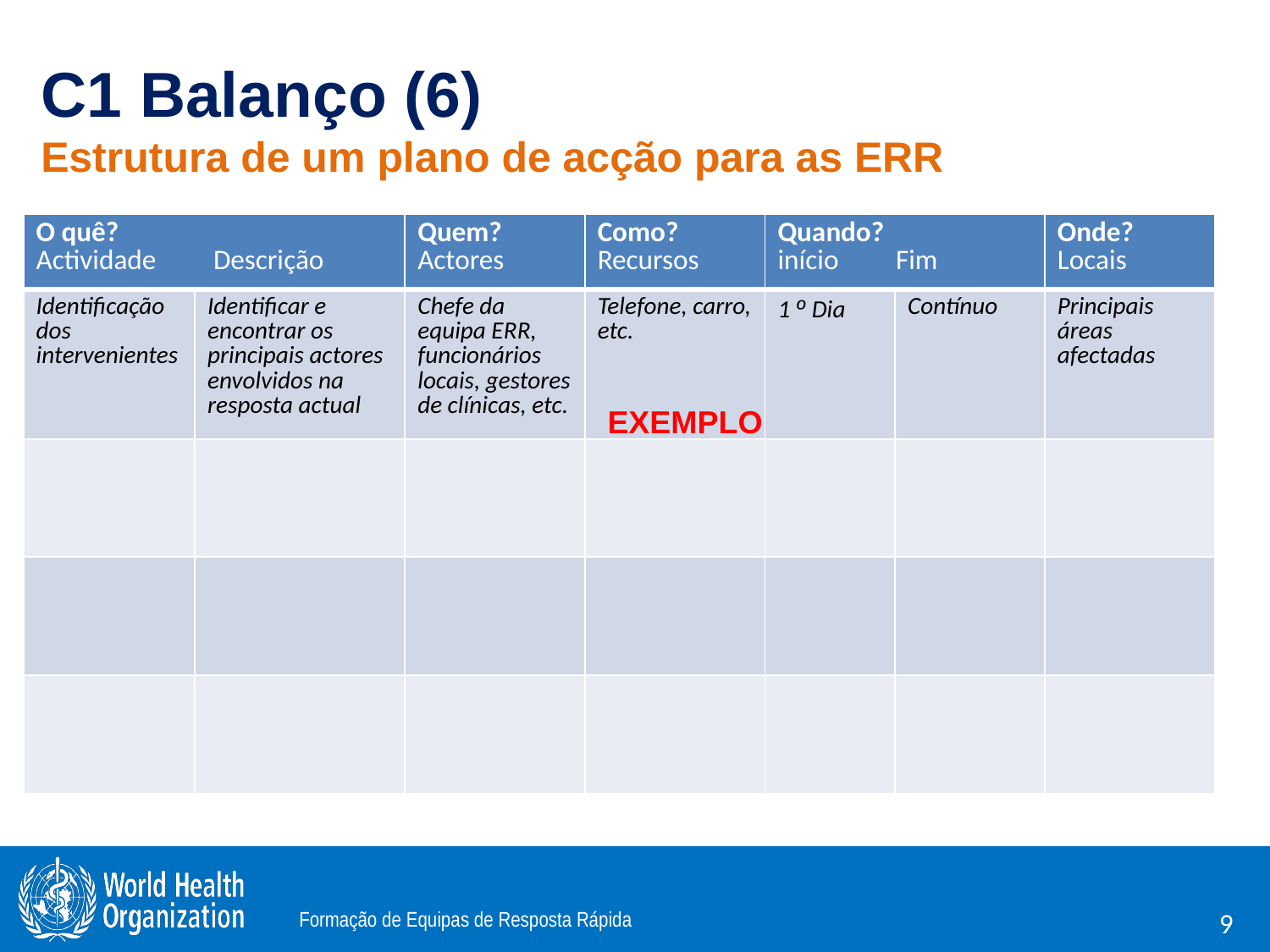

# C1 Balanço (6) Estrutura de um plano de acção para as ERR
| O quê? Actividade Descrição |  | Quem? Actores | Como? Recursos | Quando? início Fim |  | Onde? Locais |
| --- | --- | --- | --- | --- | --- | --- |
| Identificação dos intervenientes | Identificar e encontrar os principais actores envolvidos na resposta actual | Chefe da equipa ERR, funcionários locais, gestores de clínicas, etc. | Telefone, carro, etc. | 1 º Dia | Contínuo | Principais áreas afectadas |
|  |  |  |  |  |  |  |
|  |  |  |  |  |  |  |
|  |  |  |  |  |  |  |
EXEMPLO